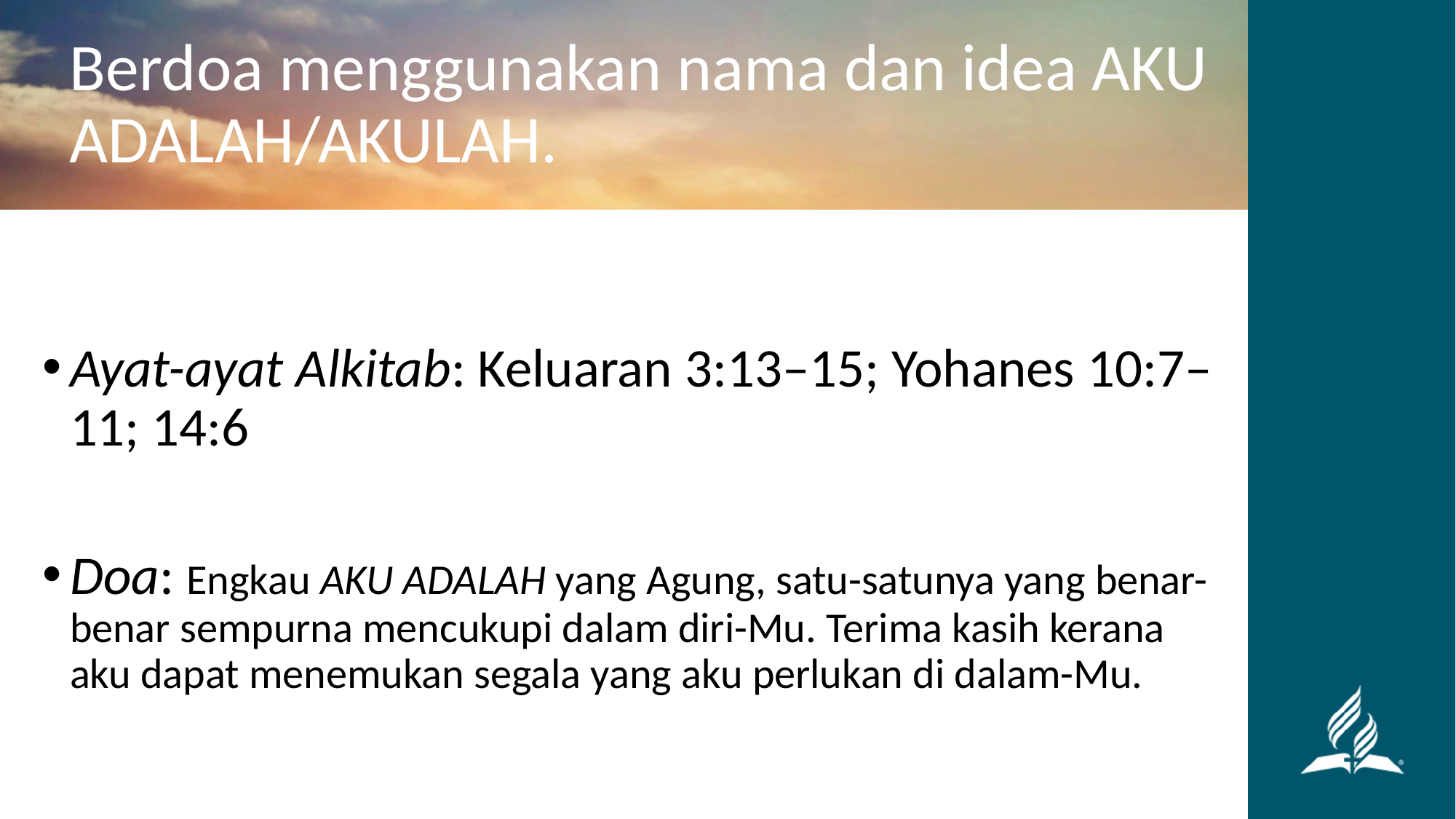

# Berdoa menggunakan nama dan idea AKU ADALAH/AKULAH.

Ayat-ayat Alkitab: Keluaran 3:13–15; Yohanes 10:7–11; 14:6

Doa: Engkau AKU ADALAH yang Agung, satu-satunya yang benar-benar sempurna mencukupi dalam diri-Mu. Terima kasih kerana aku dapat menemukan segala yang aku perlukan di dalam-Mu.